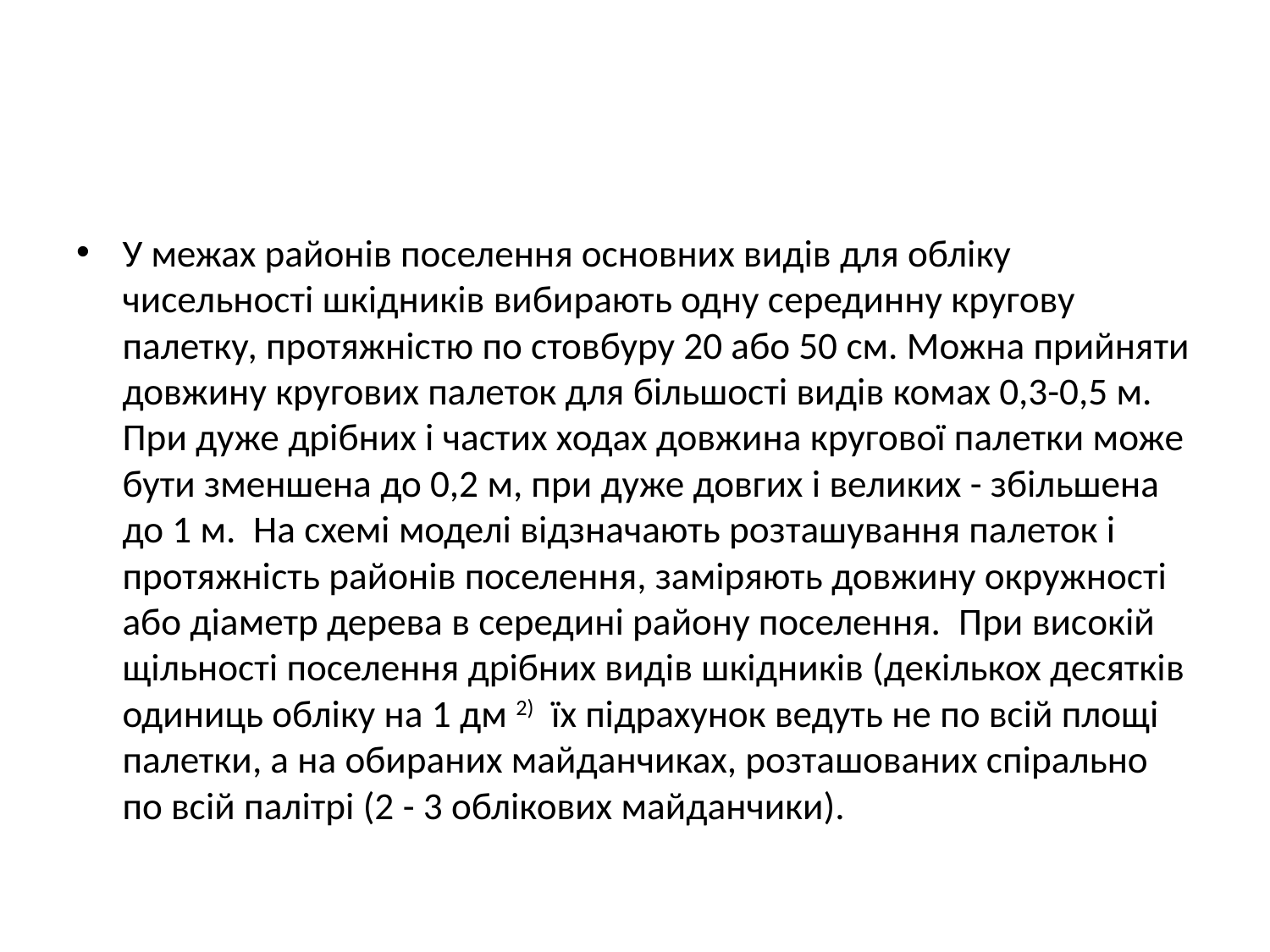

#
У межах районів поселення основних видів для обліку чисельності шкідників вибирають одну серединну кругову палетку, протяжністю по стовбуру 20 або 50 см. Можна прийняти довжину кругових палеток для більшості видів комах 0,3-0,5 м. При дуже дрібних і частих ходах довжина кругової палетки може бути зменшена до 0,2 м, при дуже довгих і великих - збільшена до 1 м.  На схемі моделі відзначають розташування палеток і протяжність районів поселення, заміряють довжину окружності або діаметр дерева в середині району поселення.  При високій щільності поселення дрібних видів шкідників (декількох десятків одиниць обліку на 1 дм 2)  їх підрахунок ведуть не по всій площі палетки, а на обираних майданчиках, розташованих спірально по всій палітрі (2 - 3 облікових майданчики).